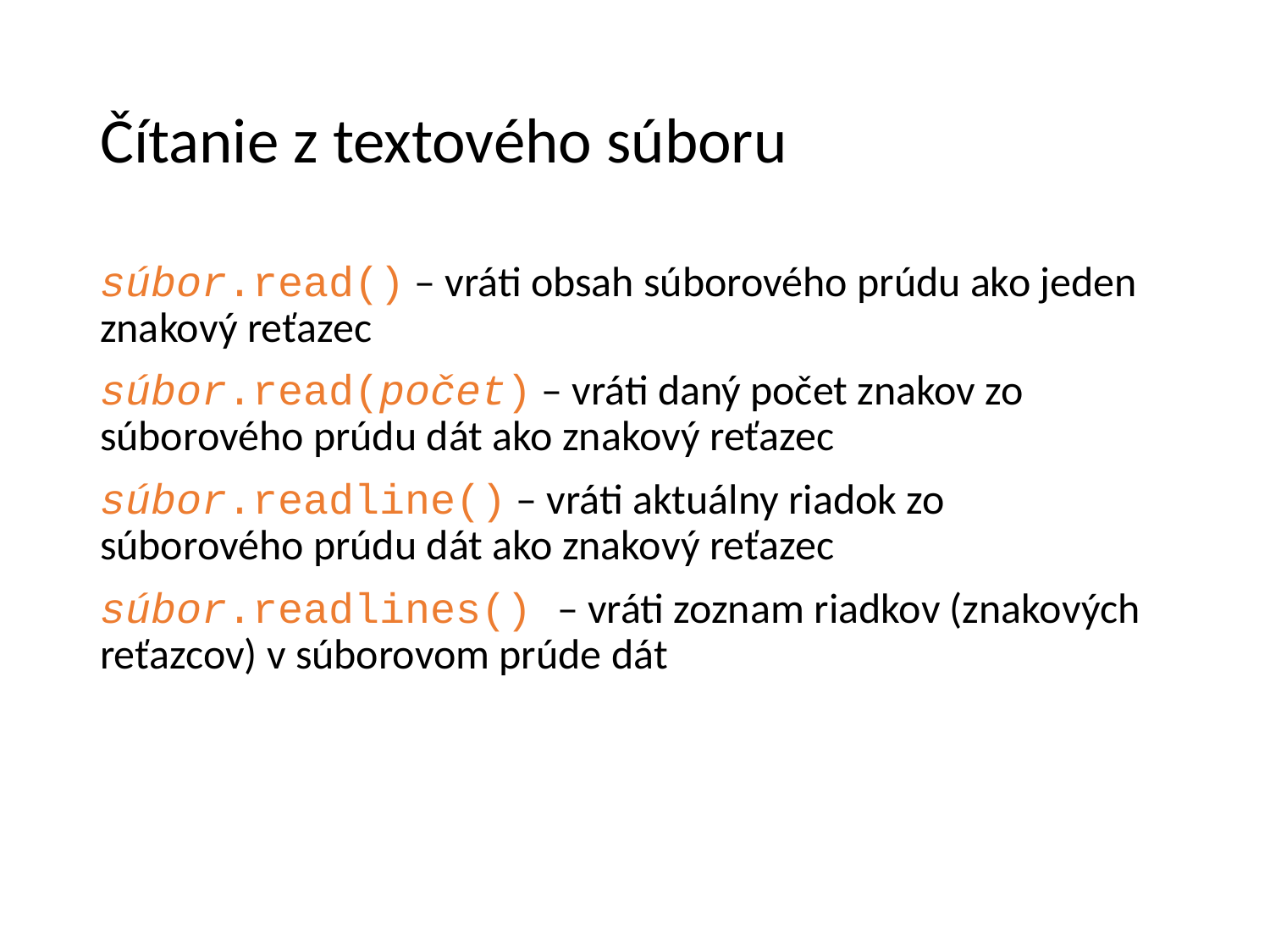

# Čítanie z textového súboru
súbor.read() – vráti obsah súborového prúdu ako jeden znakový reťazec
súbor.read(počet) – vráti daný počet znakov zo súborového prúdu dát ako znakový reťazec
súbor.readline() – vráti aktuálny riadok zo súborového prúdu dát ako znakový reťazec
súbor.readlines() – vráti zoznam riadkov (znakových reťazcov) v súborovom prúde dát